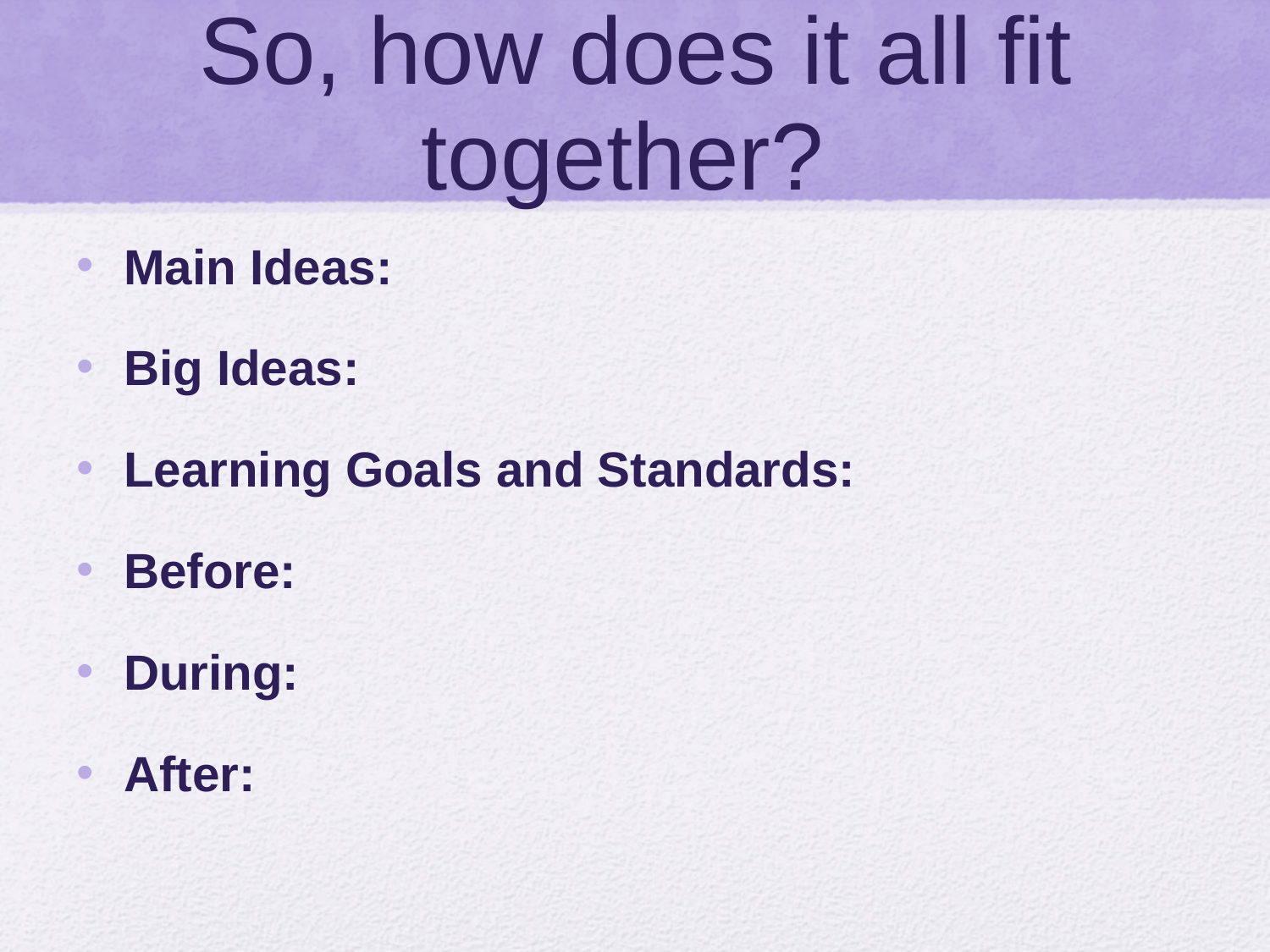

# So, how does it all fit together?
Main Ideas:
Big Ideas:
Learning Goals and Standards:
Before:
During:
After: